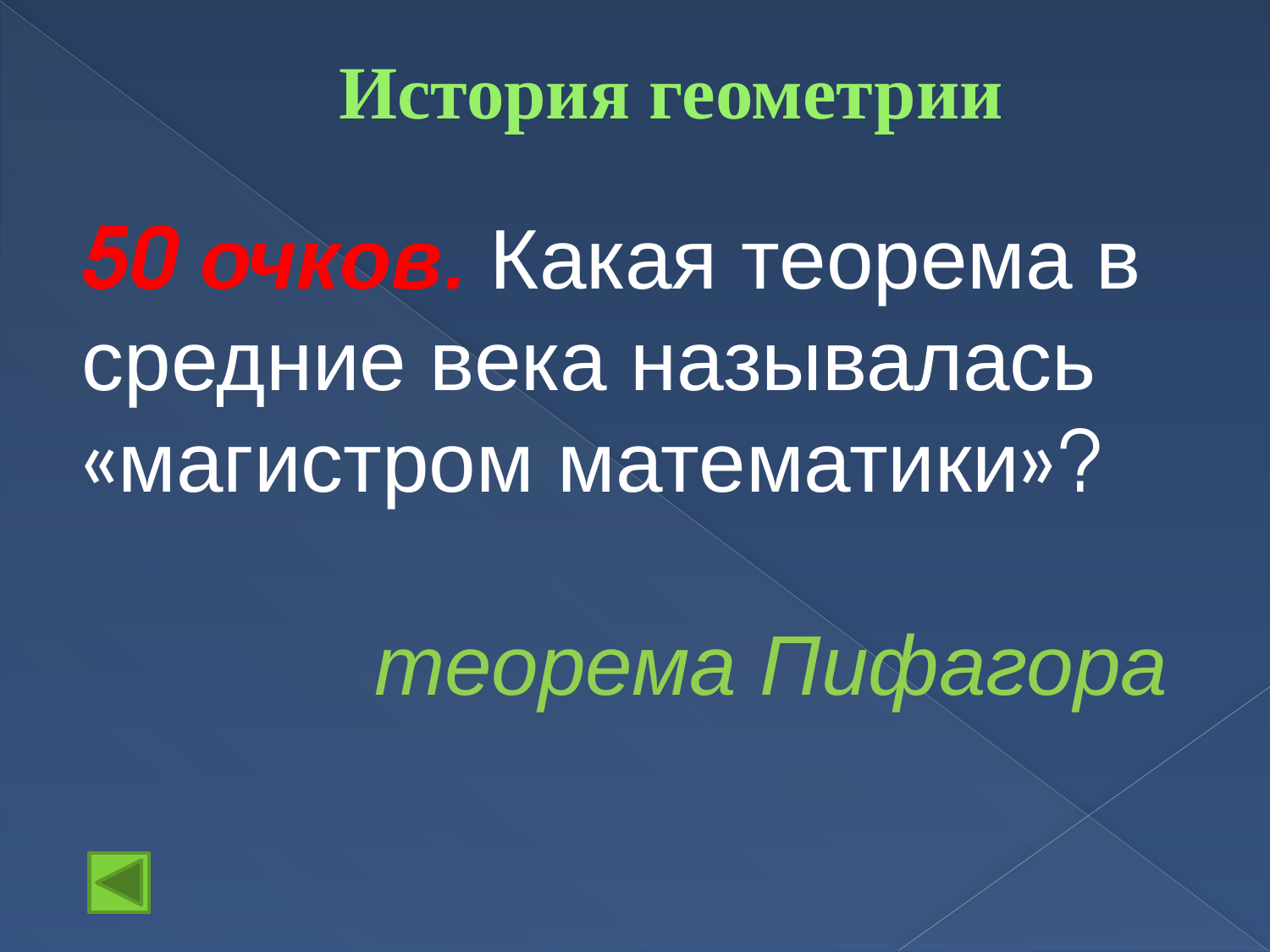

# История геометрии
50 очков. Какая теорема в средние века называлась «магистром математики»?

теорема Пифагора